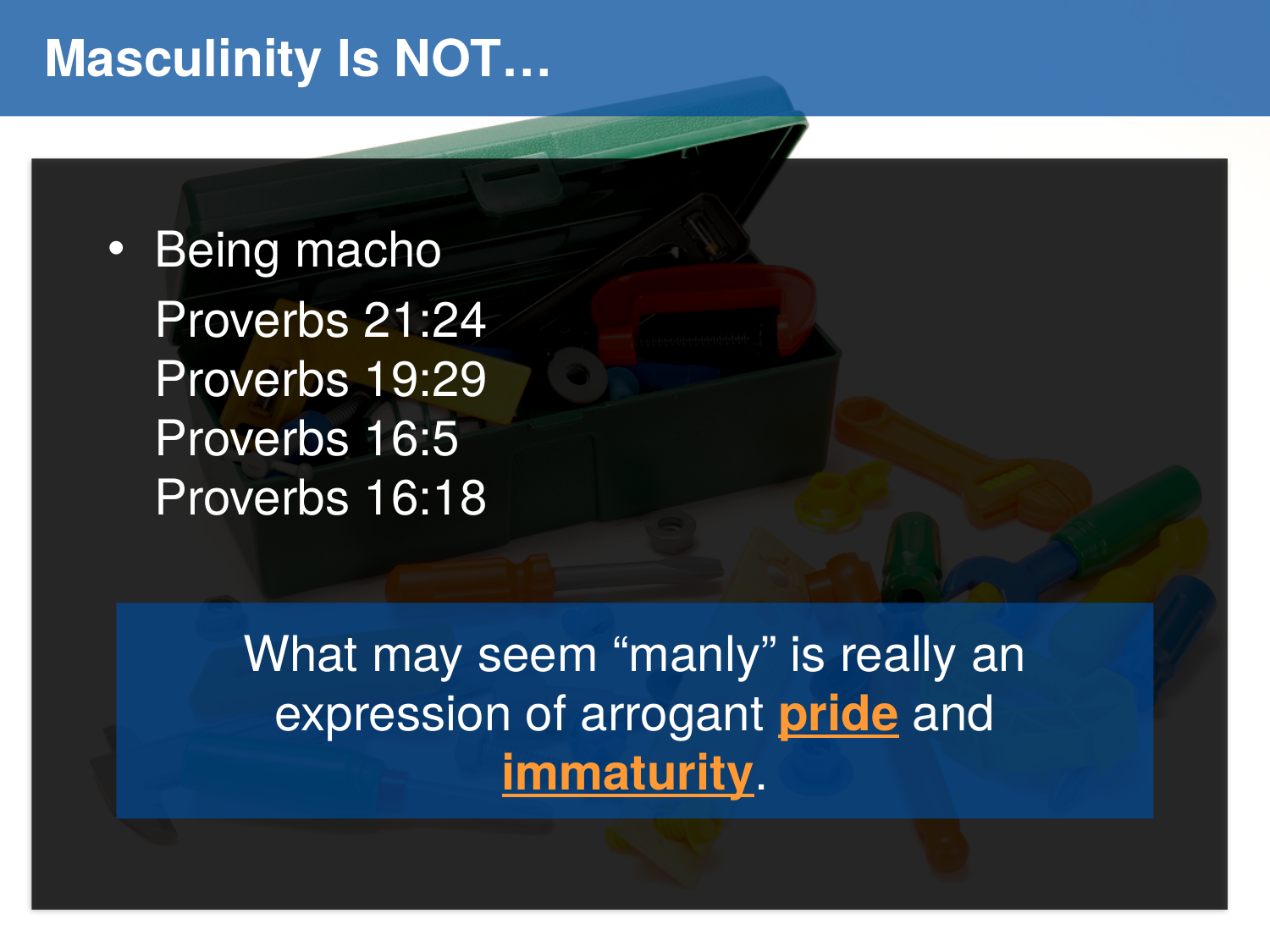

Masculinity Is NOT…

Being macho
Proverbs 21:24
Proverbs 19:29
Proverbs 16:5
Proverbs 16:18
What may seem “manly” is really an expression of arrogant pride and immaturity.